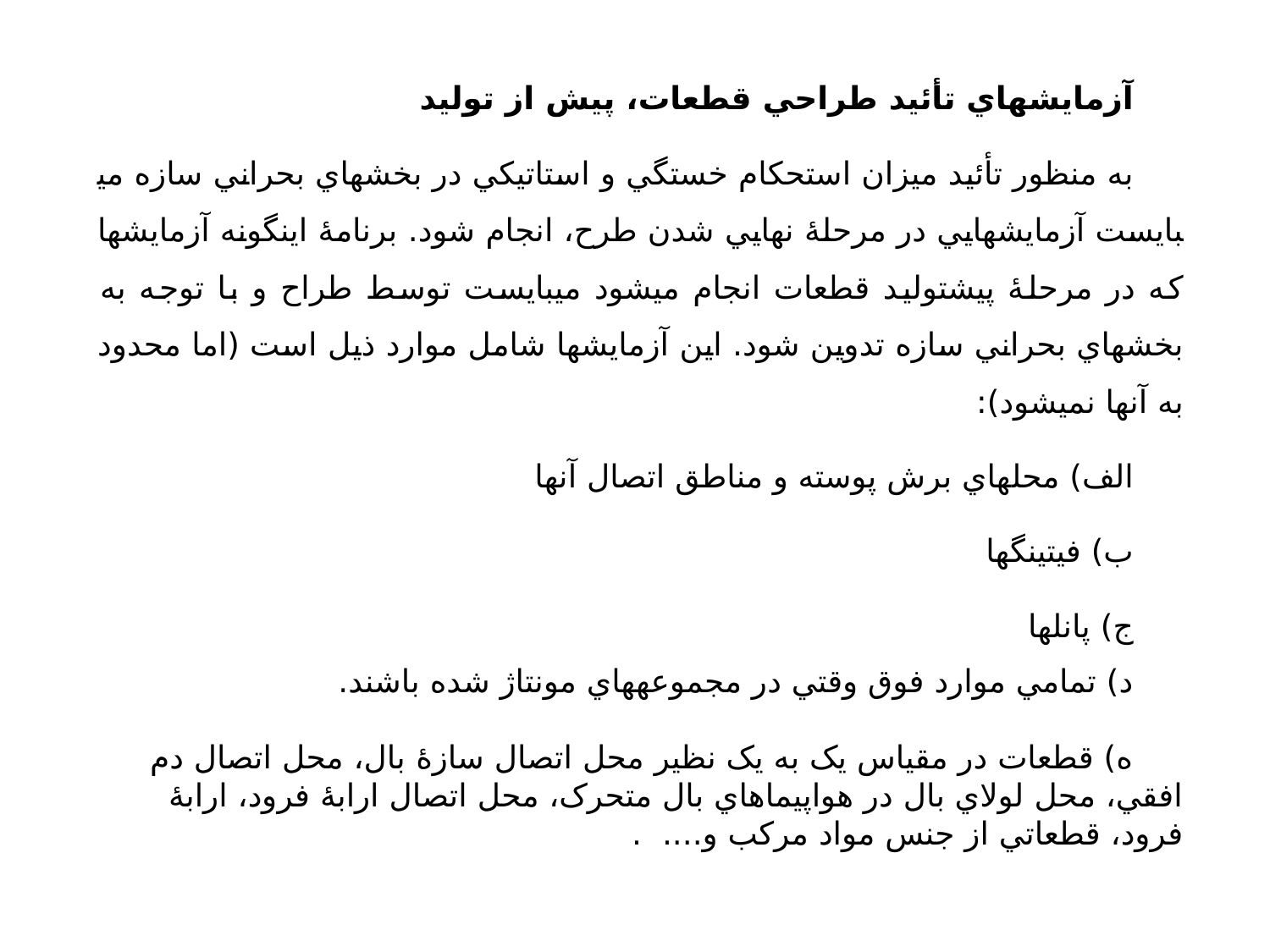

آزمايش­هاي تأئيد طراحي قطعات، پيش از توليد
به منظور تأئيد ميزان استحکام خستگي و استاتيکي در بخش­هاي بحراني سازه مي­بايست آزمايش­هايي در مرحلۀ نهايي شدن طرح، انجام شود. برنامۀ اينگونه آزمايش­ها که در مرحلۀ پيش­توليد قطعات انجام مي­شود مي­بايست توسط طراح و با توجه به بخش­هاي بحراني سازه تدوين شود. اين آزمايش­ها شامل موارد ذيل است (اما محدود به آنها نمي­شود):
الف) محل­هاي برش پوسته و مناطق اتصال آنها
ب) فيتينگ­ها
ج) پانل­ها
د) تمامي موارد فوق وقتي در مجموعه­هاي مونتاژ شده باشند.

ه) قطعات در مقياس يک به يک نظير محل اتصال سازۀ بال، محل اتصال دم افقي، محل لولاي بال در هواپيماهاي بال متحرک، محل اتصال ارابۀ فرود، ارابۀ فرود، قطعاتي از جنس مواد مرکب و....  .